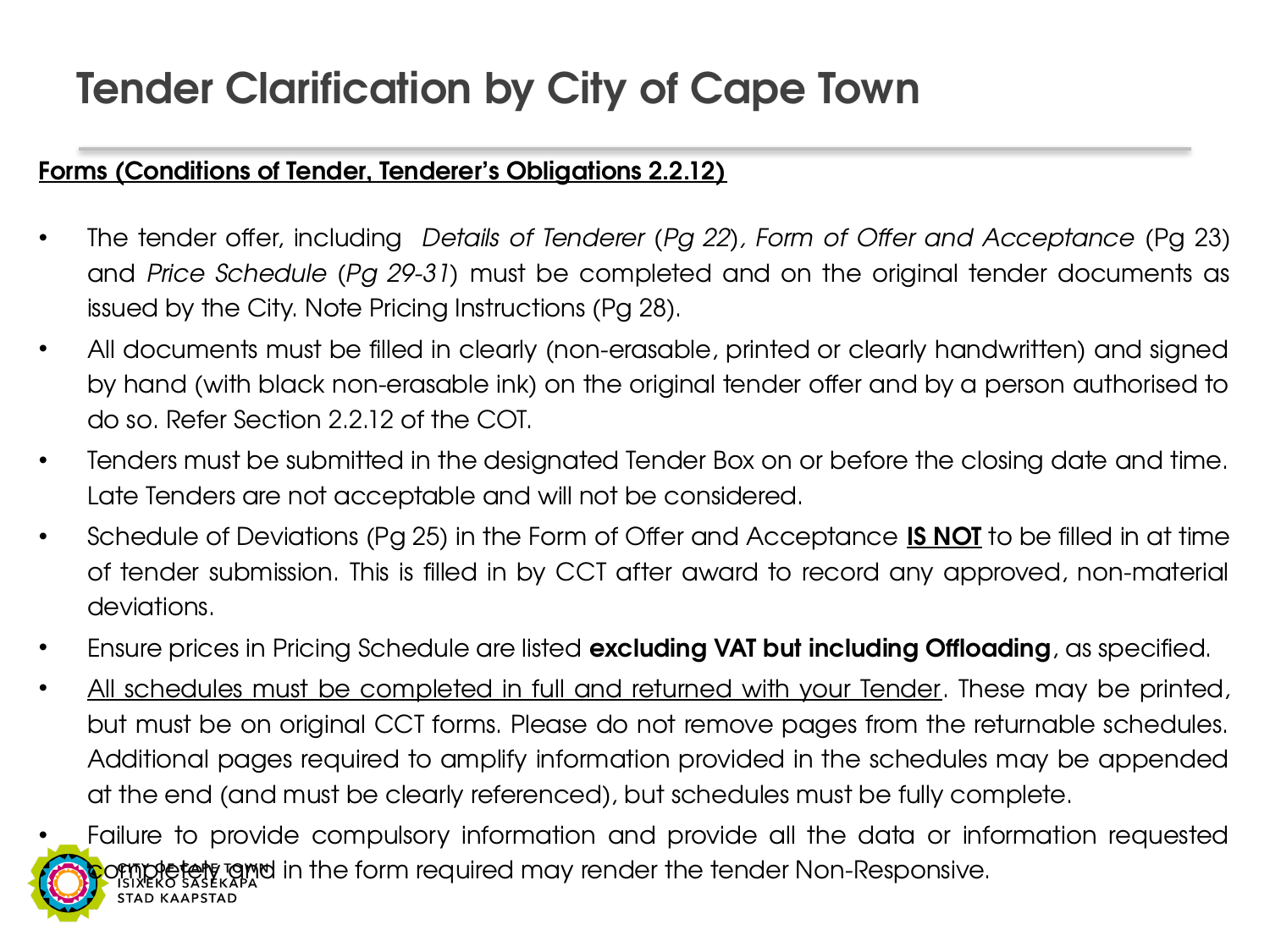

# Tender Clarification by City of Cape Town
Forms (Conditions of Tender, Tenderer’s Obligations 2.2.12)

The tender offer, including  Details of Tenderer (Pg 22), Form of Offer and Acceptance (Pg 23) and Price Schedule (Pg 29-31) must be completed and on the original tender documents as issued by the City. Note Pricing Instructions (Pg 28).
All documents must be filled in clearly (non-erasable, printed or clearly handwritten) and signed by hand (with black non-erasable ink) on the original tender offer and by a person authorised to do so. Refer Section 2.2.12 of the COT.
Tenders must be submitted in the designated Tender Box on or before the closing date and time. Late Tenders are not acceptable and will not be considered.
Schedule of Deviations (Pg 25) in the Form of Offer and Acceptance IS NOT to be filled in at time of tender submission. This is filled in by CCT after award to record any approved, non-material deviations.
Ensure prices in Pricing Schedule are listed excluding VAT but including Offloading, as specified.
All schedules must be completed in full and returned with your Tender. These may be printed, but must be on original CCT forms. Please do not remove pages from the returnable schedules. Additional pages required to amplify information provided in the schedules may be appended at the end (and must be clearly referenced), but schedules must be fully complete.
Failure to provide compulsory information and provide all the data or information requested completely and in the form required may render the tender Non-Responsive.